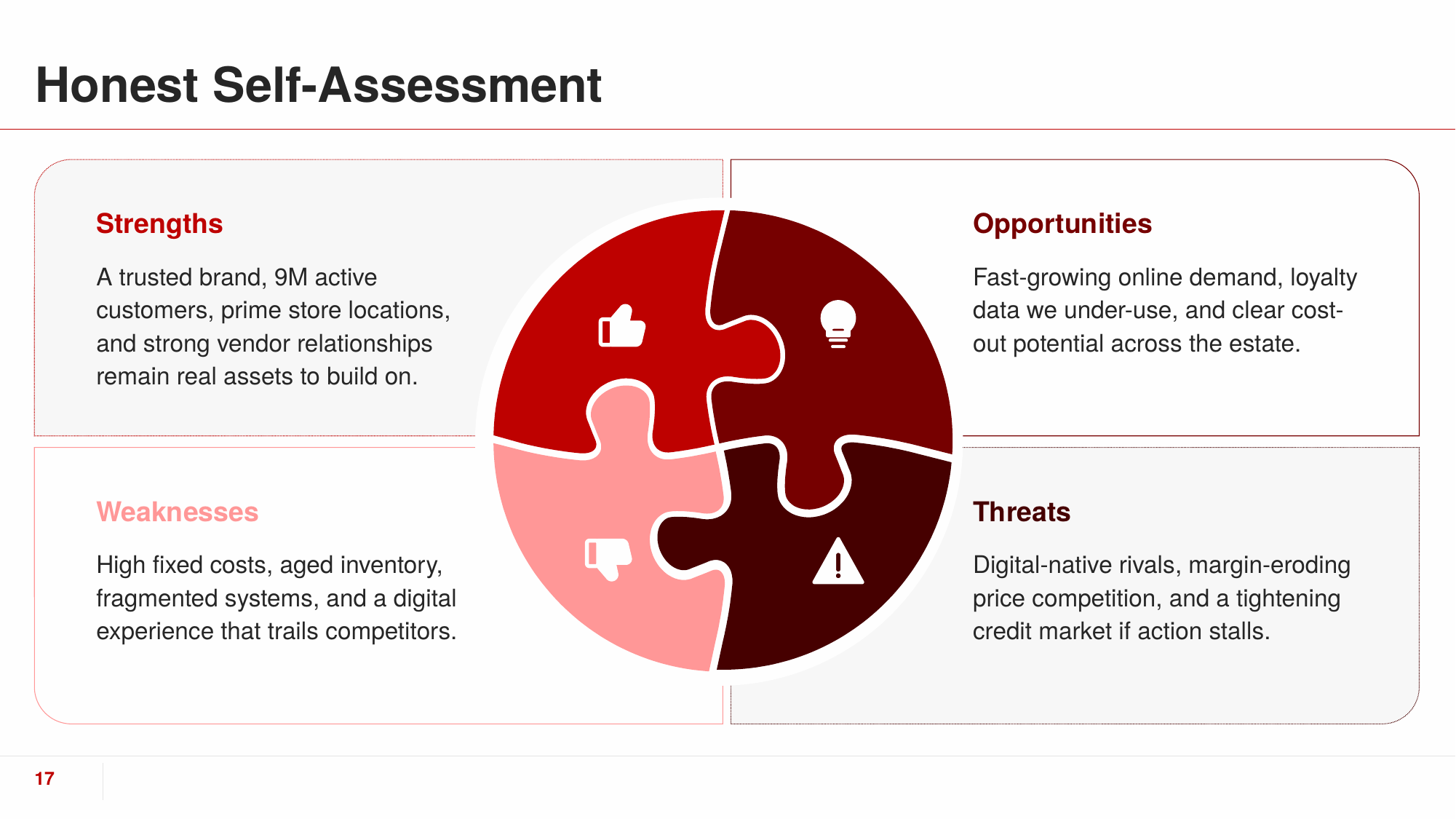

# Honest Self-Assessment

Strengths
A trusted brand, 9M active customers, prime store locations, and strong vendor relationships remain real assets to build on.
Opportunities
Fast-growing online demand, loyalty data we under-use, and clear cost-out potential across the estate.

Weaknesses
High fixed costs, aged inventory, fragmented systems, and a digital experience that trails competitors.
Threats
Digital-native rivals, margin-eroding price competition, and a tightening credit market if action stalls.

17